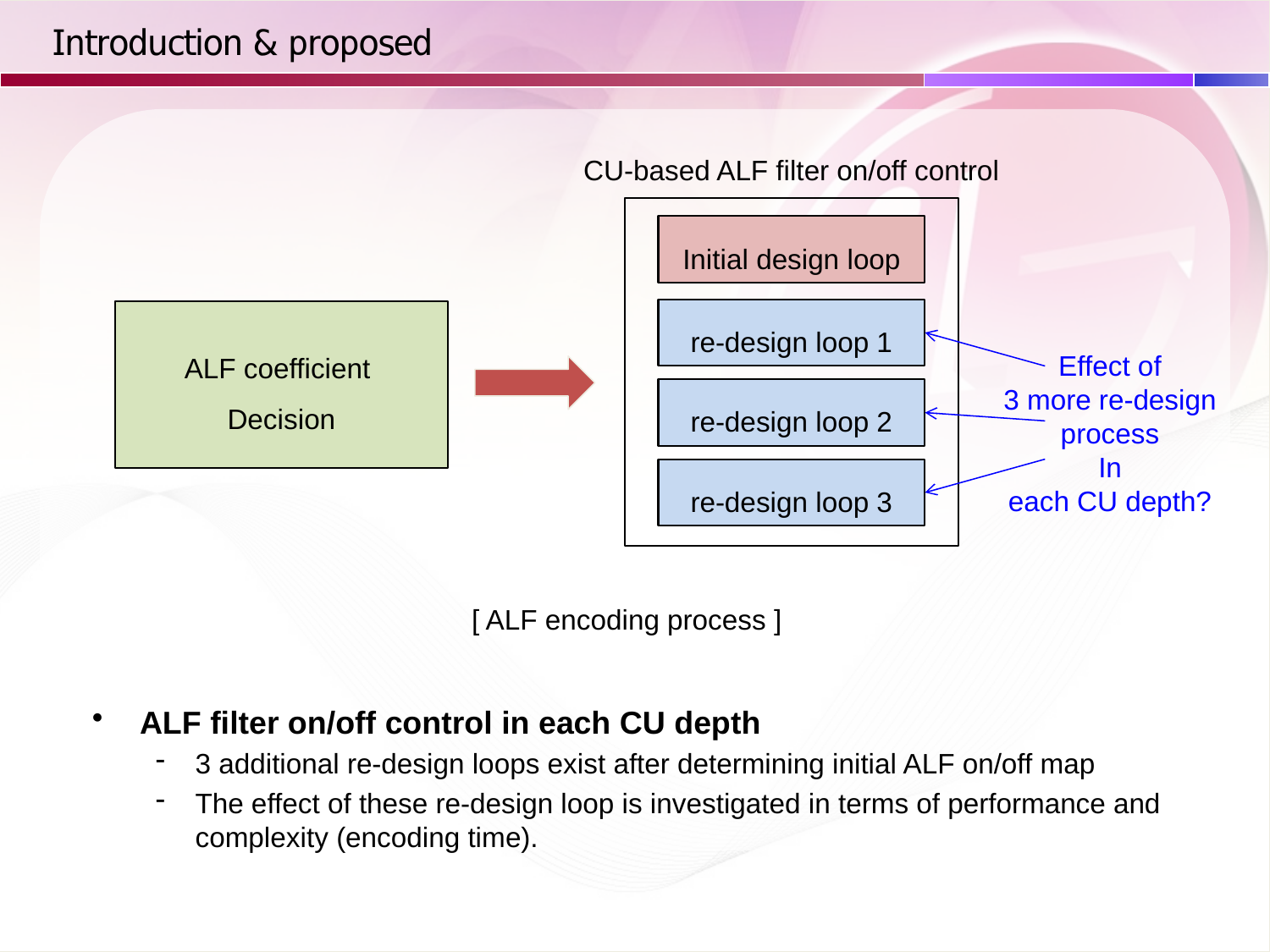

# Introduction & proposed
CU-based ALF filter on/off control

Initial design loop
re-design loop 1
Effect of
3 more re-design
process
In
each CU depth?
ALF coefficient
Decision

re-design loop 2
re-design loop 3
[ ALF encoding process ]
ALF filter on/off control in each CU depth
3 additional re-design loops exist after determining initial ALF on/off map
The effect of these re-design loop is investigated in terms of performance and complexity (encoding time).